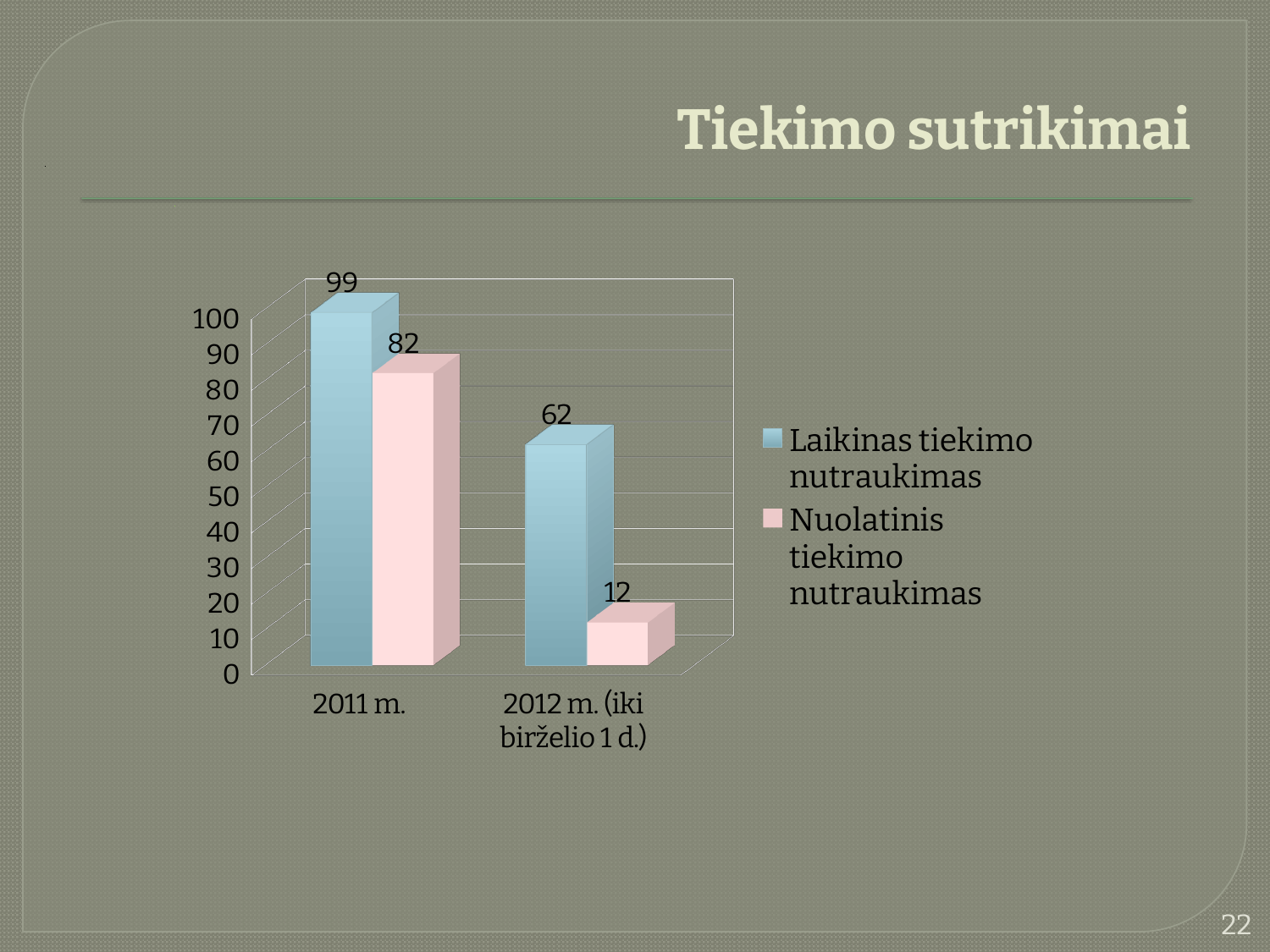

# Tiekimo sutrikimai

[unsupported chart]

### Chart

| Category |
|---|

[unsupported chart]

22